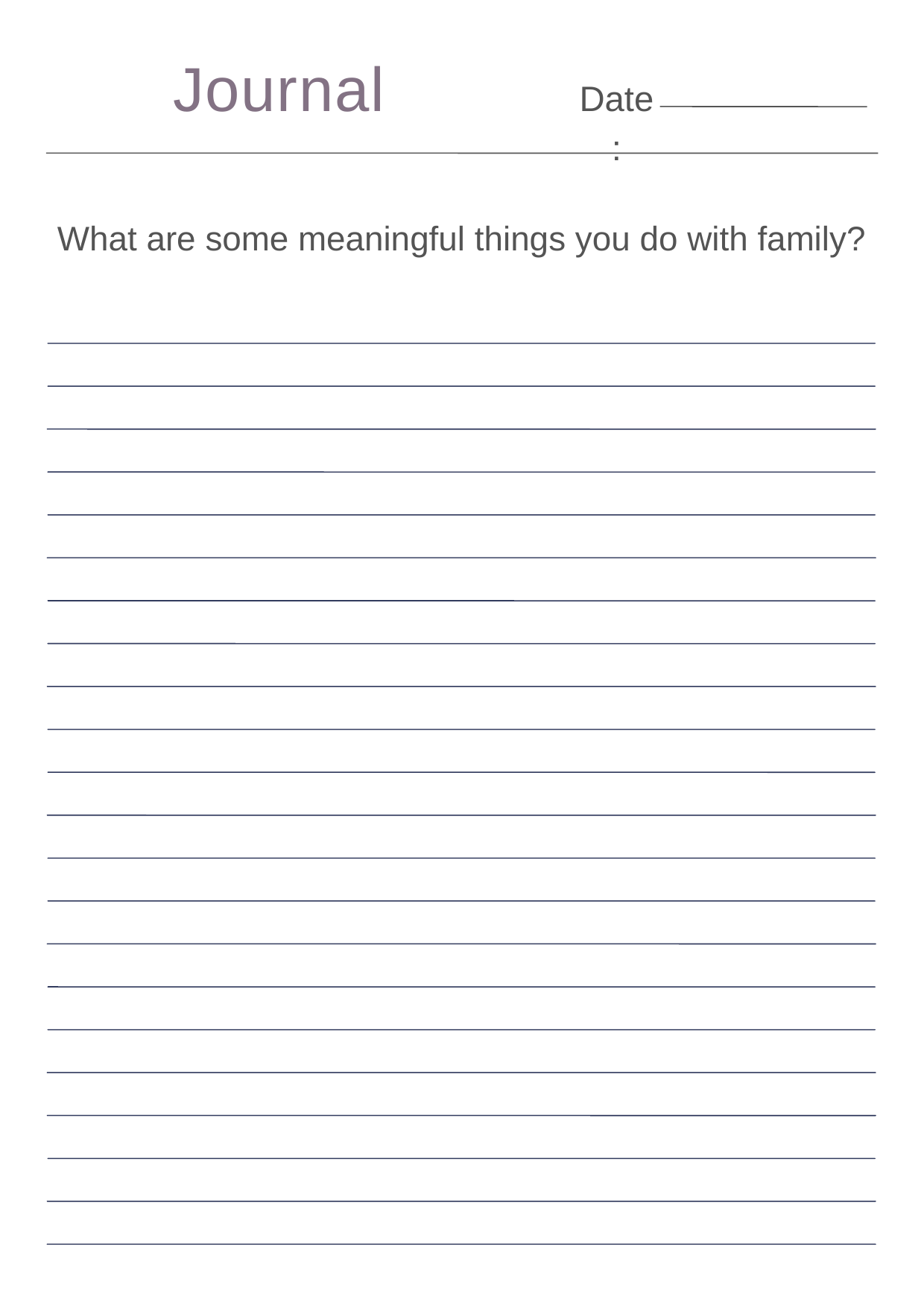

Journal
Date:

What are some meaningful things you do with family?